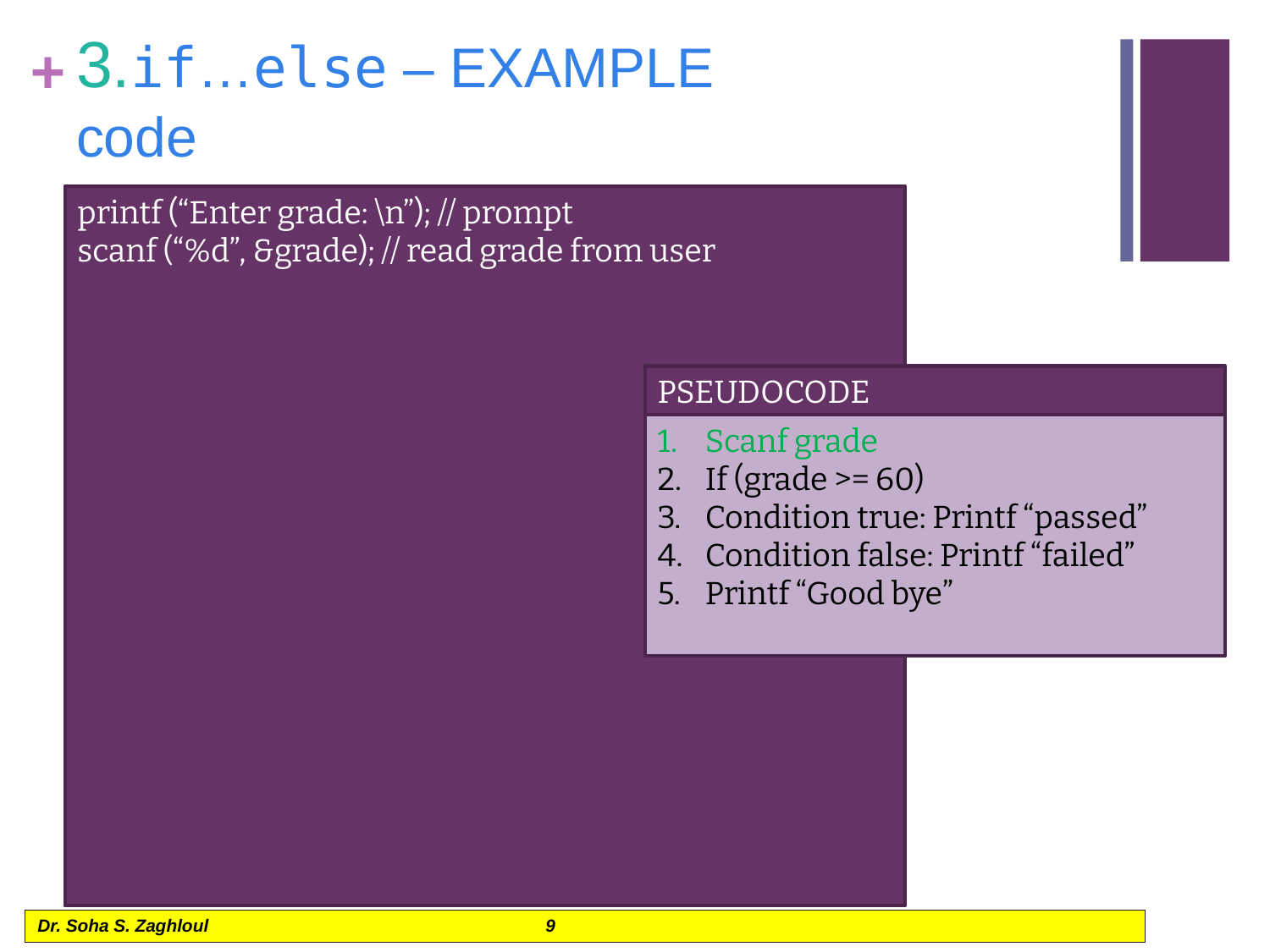

# 3.if…else – EXAMPLE code
printf (“Enter grade: \n”); // prompt
scanf (“%d”, &grade); // read grade from user
PSEUDOCODE
Scanf grade
If (grade >= 60)
Condition true: Printf “passed”
Condition false: Printf “failed”
Printf “Good bye”

Dr. Soha S. Zaghloul			9